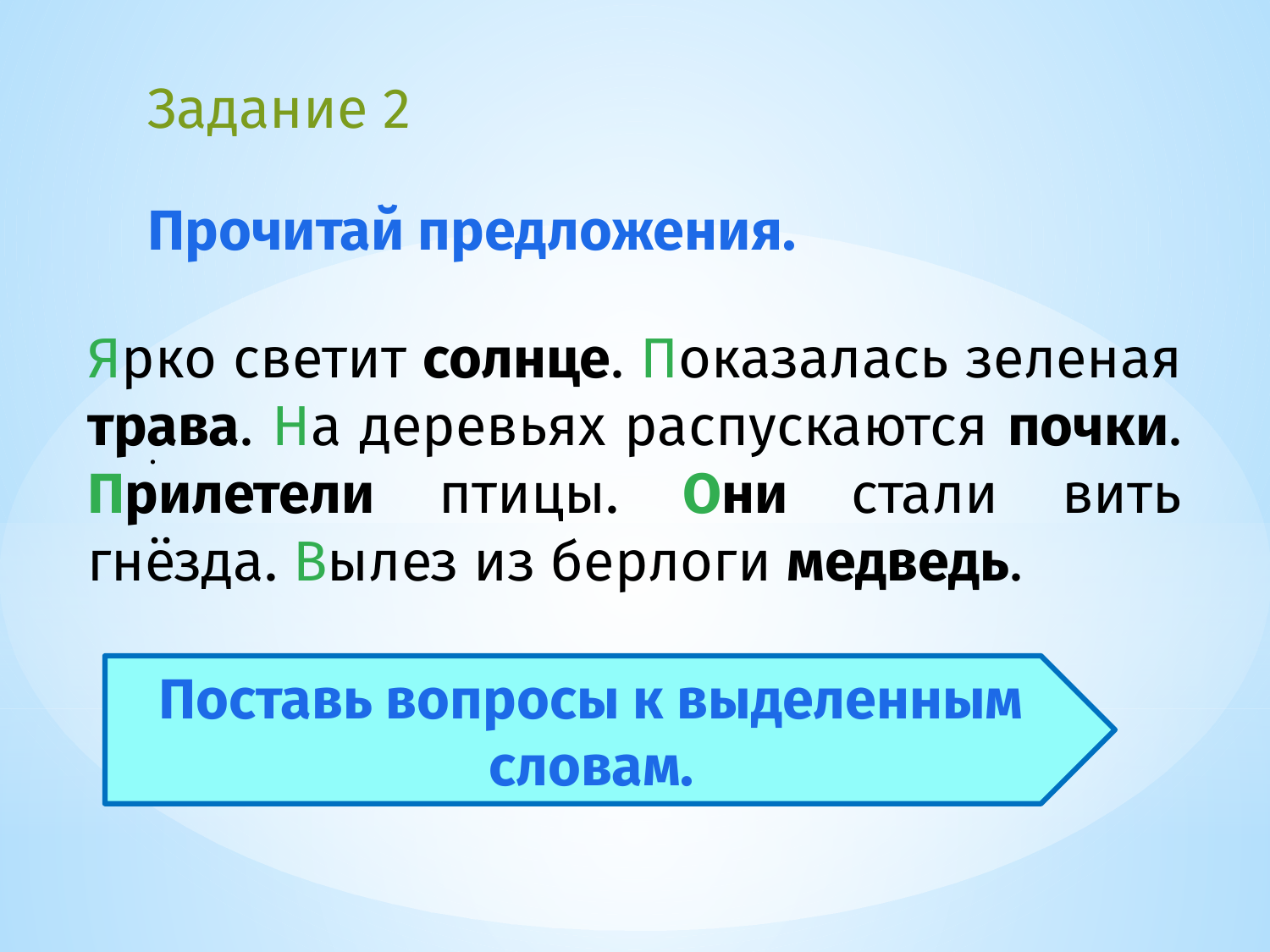

Задание 2
Прочитай предложения.
Ярко светит солнце. Показалась зеленая трава. На деревьях распускаются почки. Прилетели птицы. Они стали вить гнёзда. Вылез из берлоги медведь.

.
Поставь вопросы к выделенным словам.